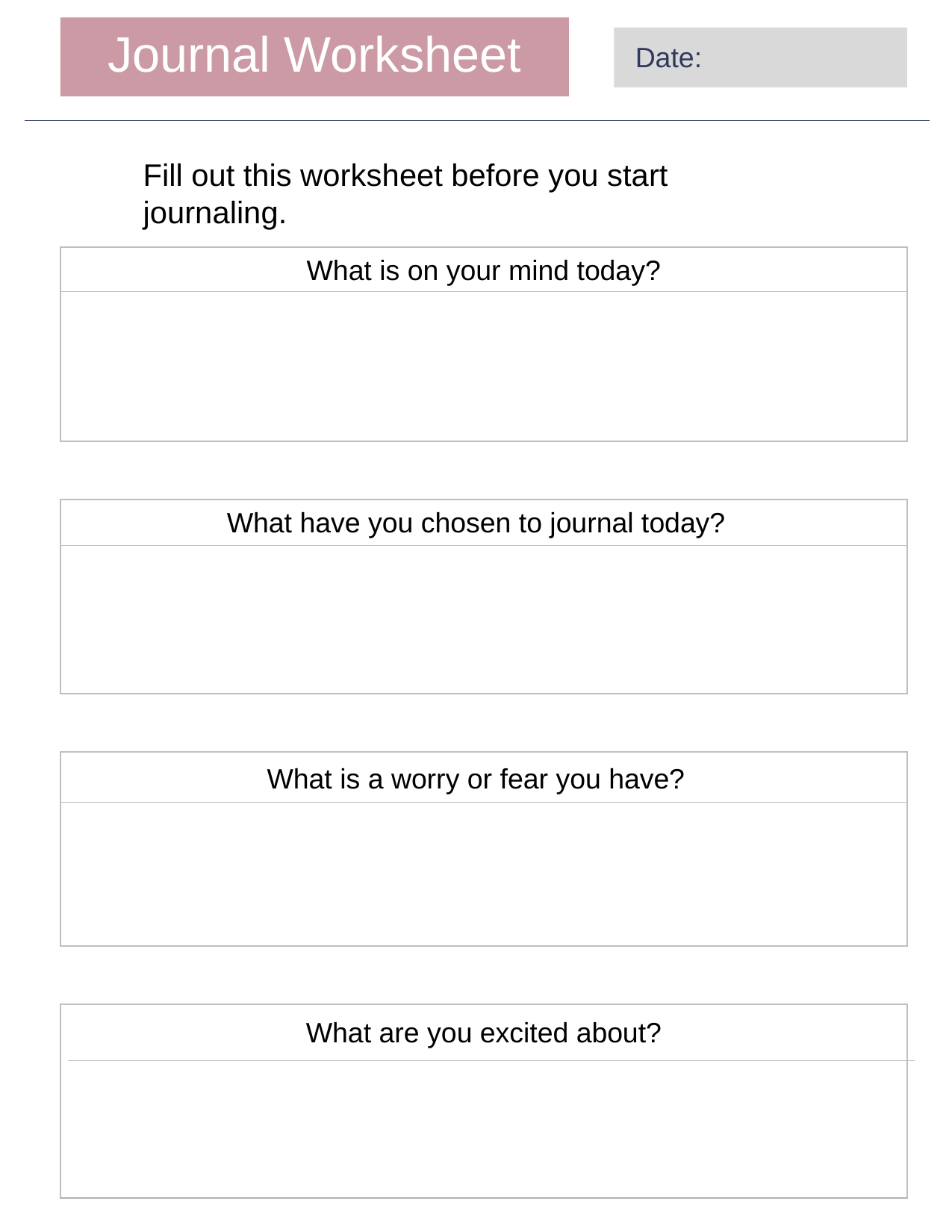

Journal Worksheet

Date:
Fill out this worksheet before you start journaling.
What is on your mind today?

What have you chosen to journal today?

What is a worry or fear you have?

What are you excited about?